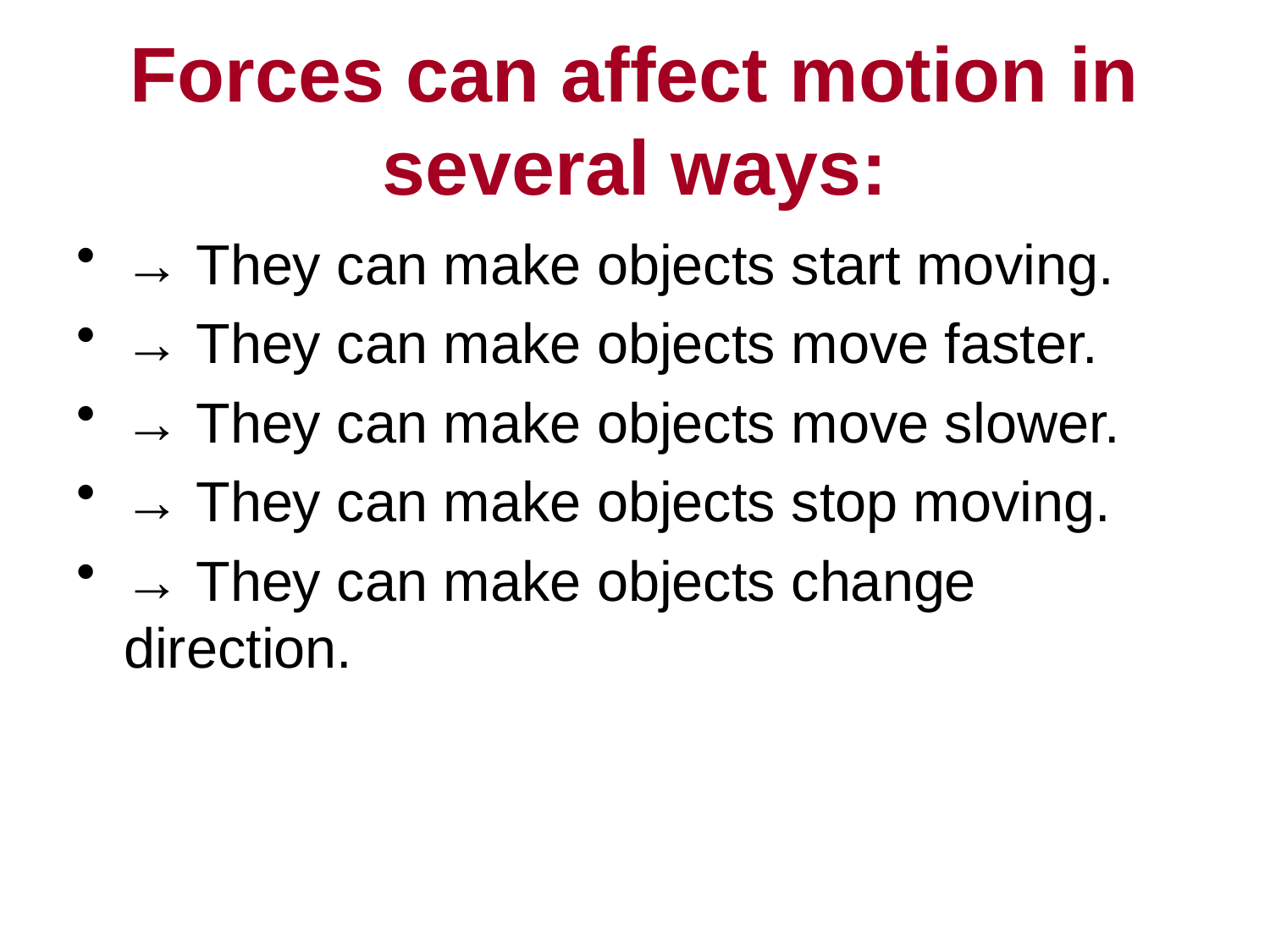

# Forces can affect motion in several ways:
→ They can make objects start moving.
→ They can make objects move faster.
→ They can make objects move slower.
→ They can make objects stop moving.
→ They can make objects change direction.